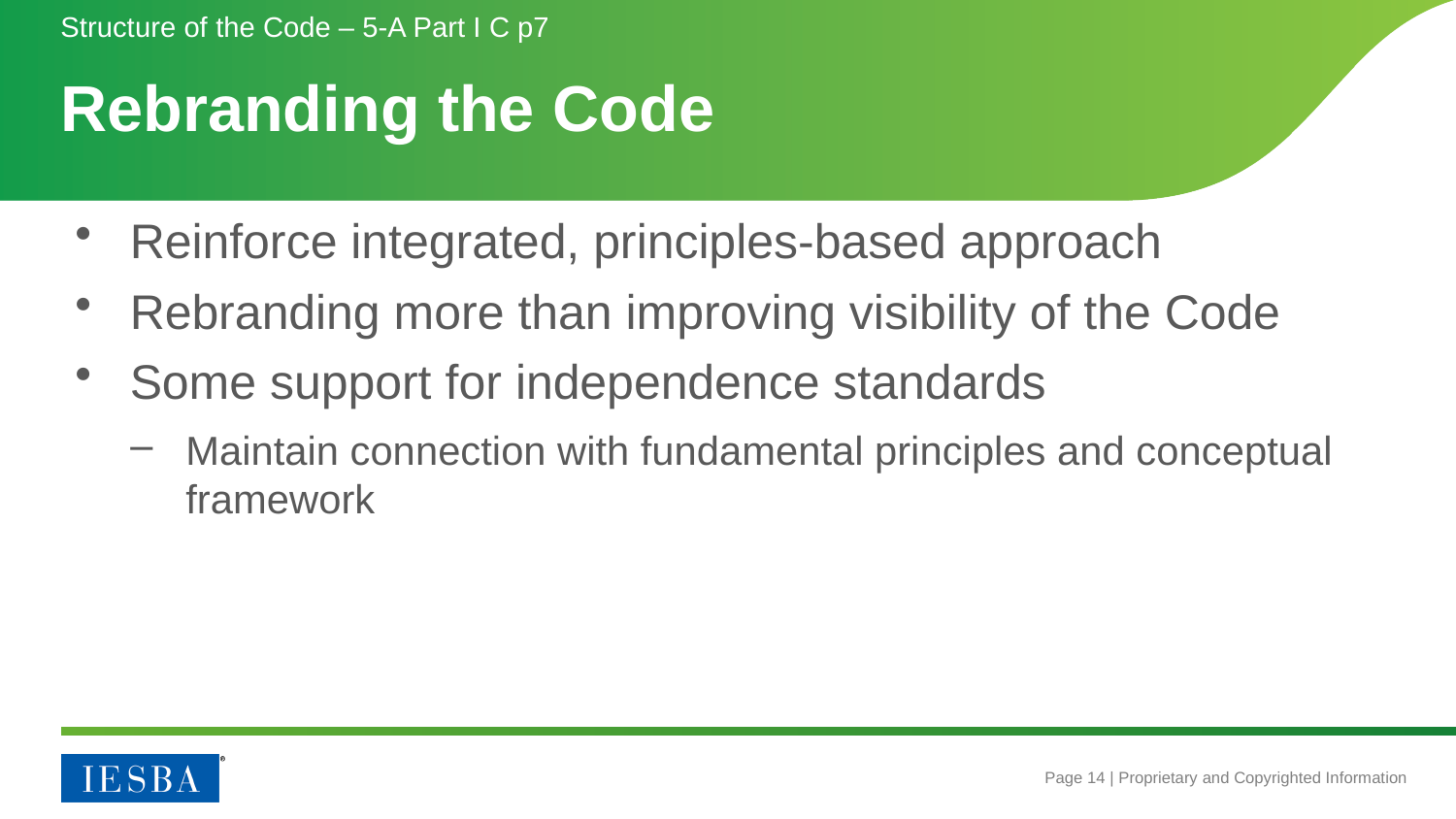

Structure of the Code – 5-A Part I C p7

# Rebranding the Code
Reinforce integrated, principles-based approach
Rebranding more than improving visibility of the Code
Some support for independence standards
Maintain connection with fundamental principles and conceptual framework